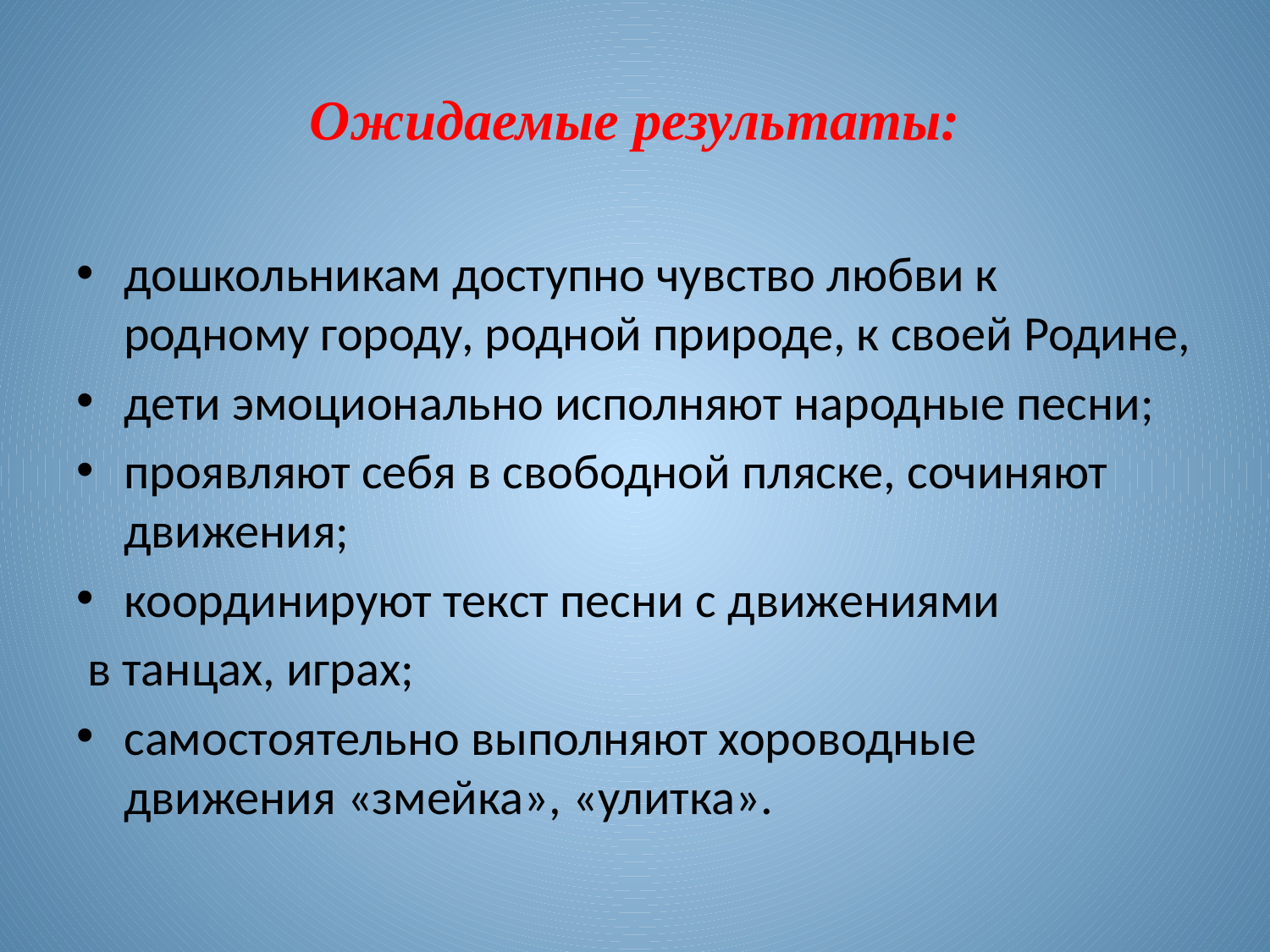

# Ожидаемые результаты:
дошкольникам доступно чувство любви к родному городу, родной природе, к своей Родине,
дети эмоционально исполняют народные песни;
проявляют себя в свободной пляске, сочиняют движения;
координируют текст песни с движениями
 в танцах, играх;
самостоятельно выполняют хороводные движения «змейка», «улитка».